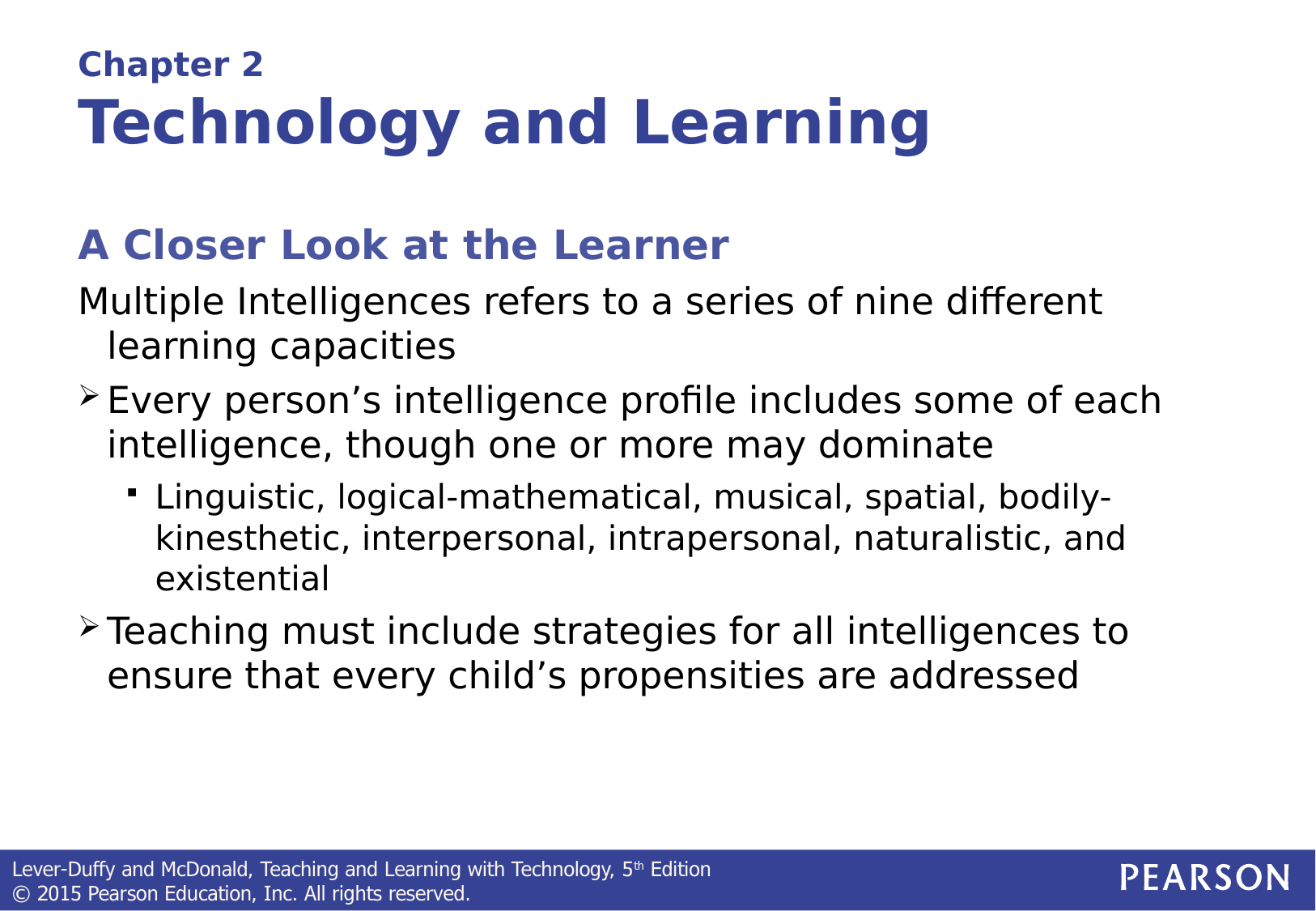

# Chapter 2 Technology and Learning
A Closer Look at the Learner
Multiple Intelligences refers to a series of nine different learning capacities
Every person’s intelligence profile includes some of each intelligence, though one or more may dominate
Linguistic, logical-mathematical, musical, spatial, bodily-kinesthetic, interpersonal, intrapersonal, naturalistic, and existential
Teaching must include strategies for all intelligences to ensure that every child’s propensities are addressed